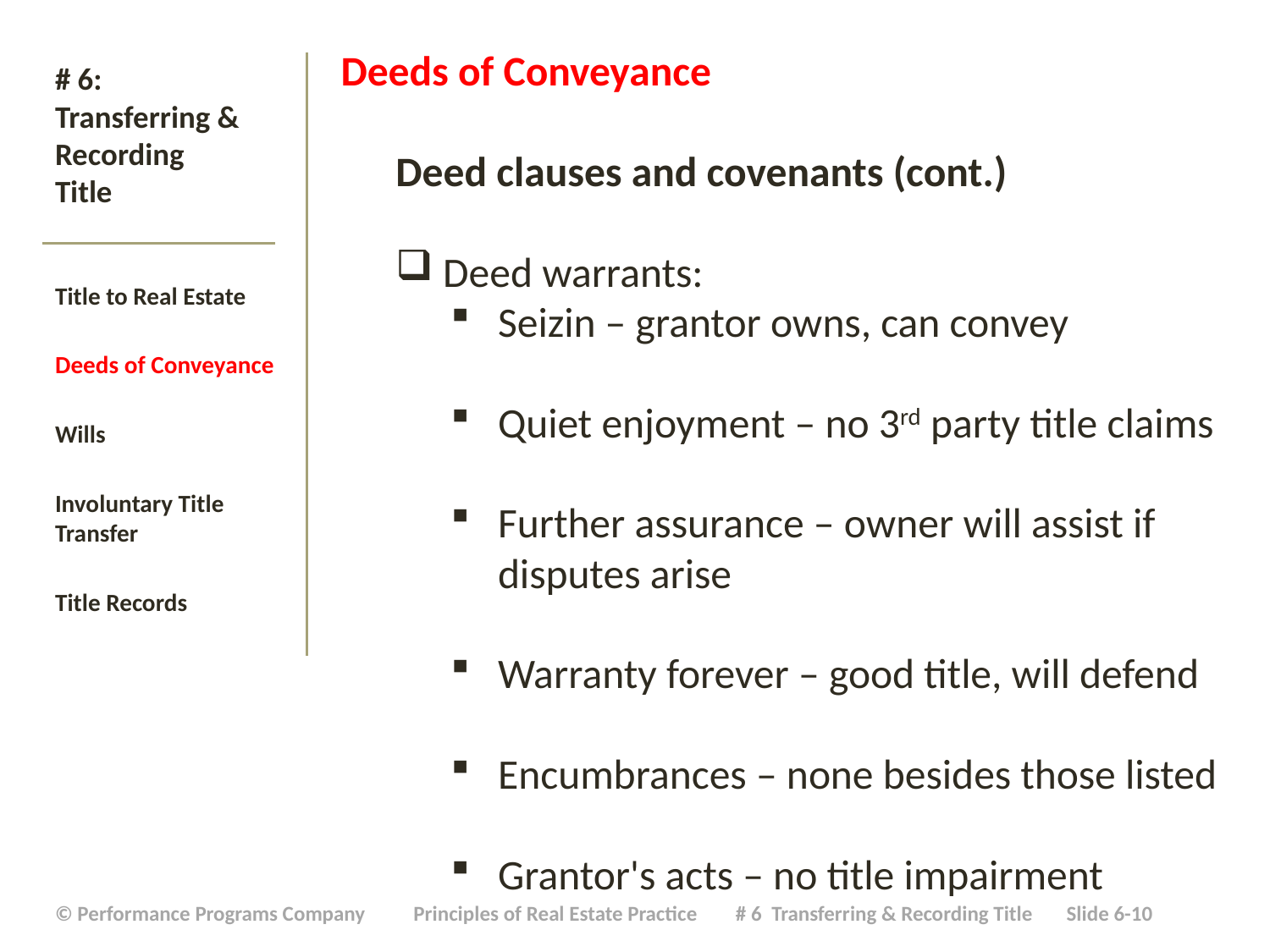

Deeds of Conveyance

Deed clauses and covenants (cont.)

Deed warrants:
Seizin – grantor owns, can convey
Quiet enjoyment – no 3rd party title claims
Further assurance – owner will assist if disputes arise
Warranty forever – good title, will defend
Encumbrances – none besides those listed
Grantor's acts – no title impairment

# # 6: Transferring & Recording Title

Title to Real Estate

Deeds of Conveyance

Wills

Involuntary Title Transfer

Title Records

| © Performance Programs Company Principles of Real Estate Practice # 6 Transferring & Recording Title Slide 6-10 |
| --- |